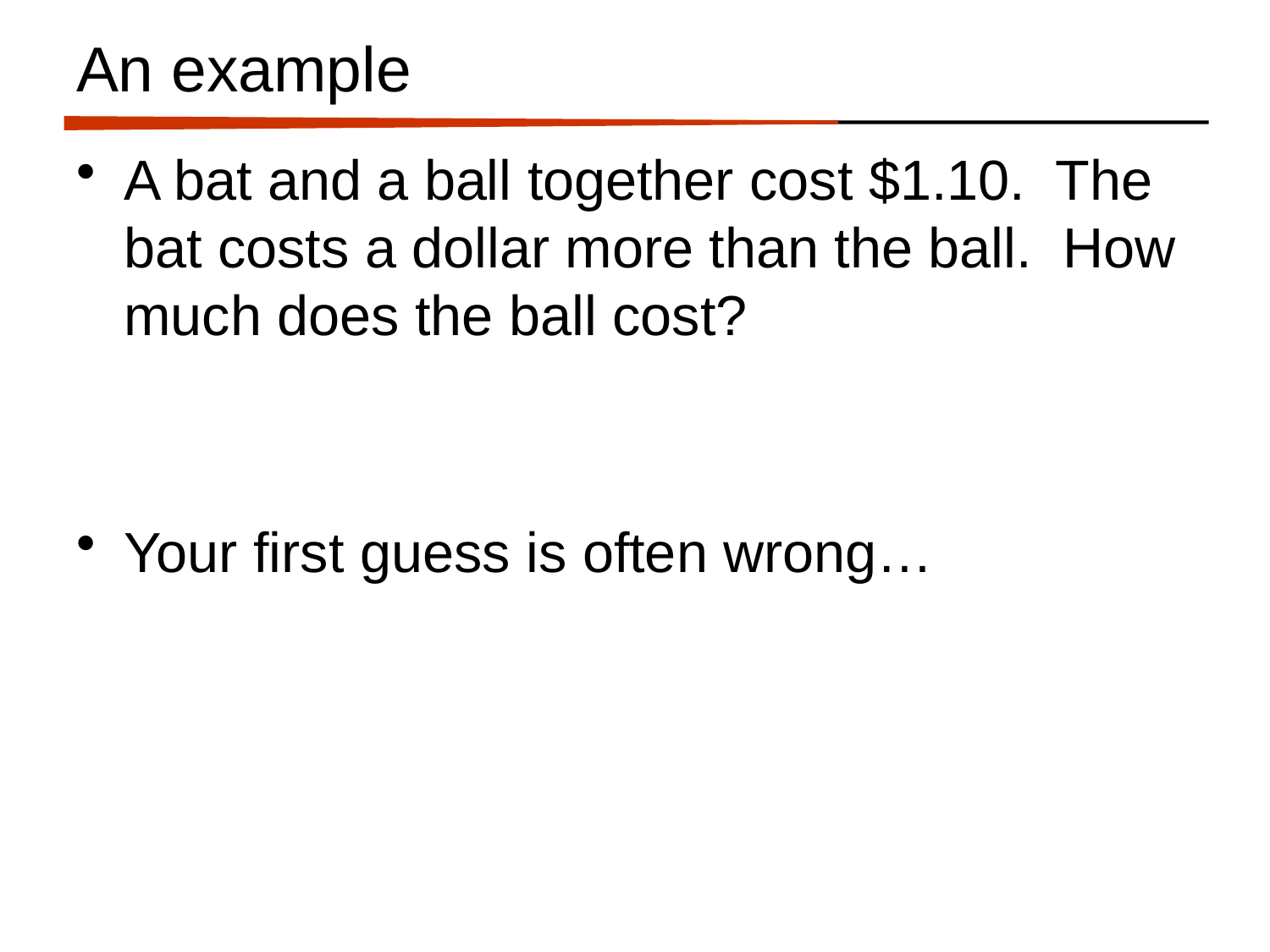

# An example
A bat and a ball together cost $1.10.  The bat costs a dollar more than the ball.  How much does the ball cost?

Your first guess is often wrong…